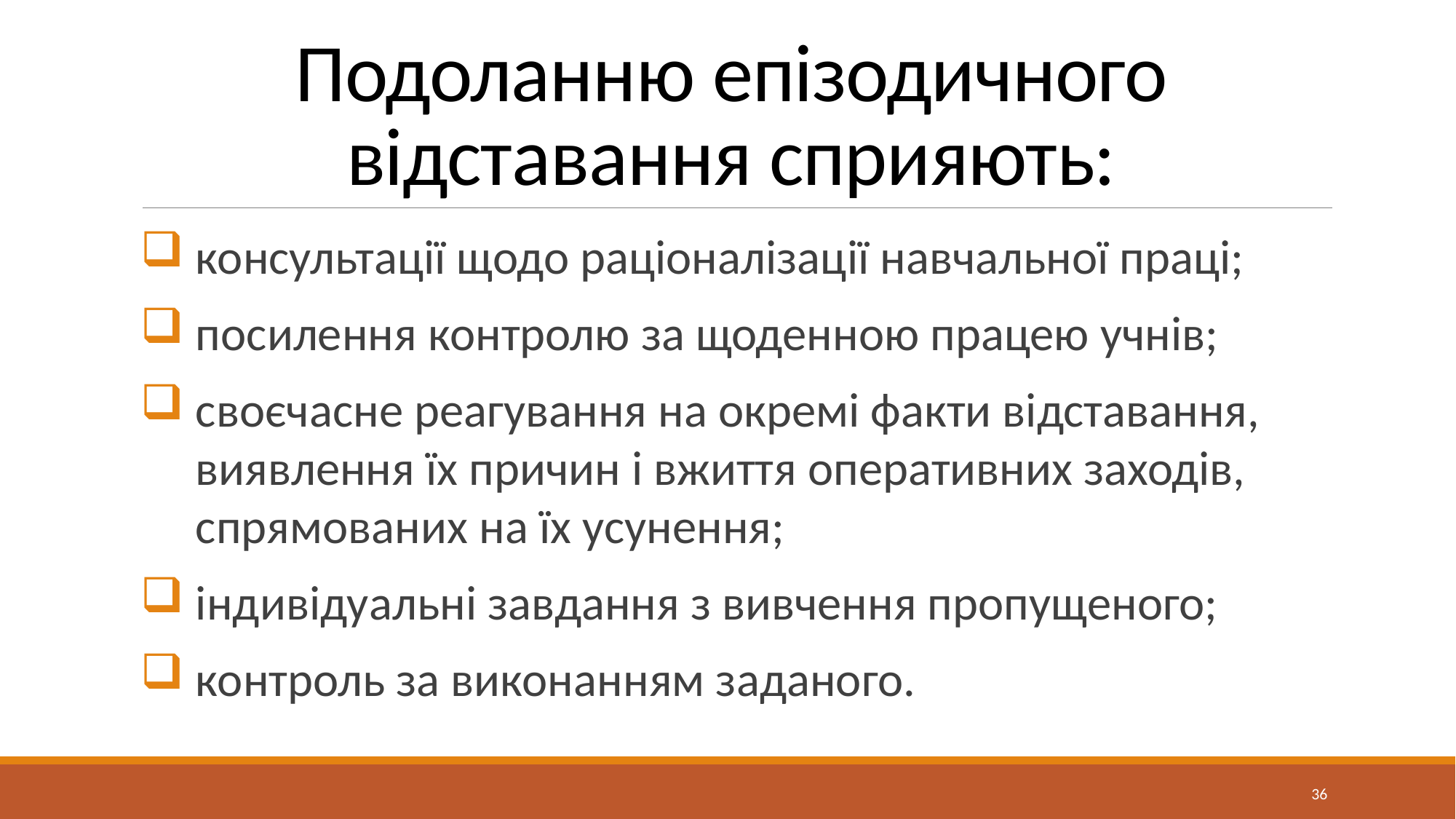

# Подоланню епізодичного відставання сприяють:
консультації щодо раціоналізації навчальної праці;
посилення контролю за щоденною працею учнів;
своєчасне реагування на окремі факти відставання, виявлення їх причин і вжиття оперативних заходів, спрямованих на їх усунення;
індивідуальні завдання з вивчення пропущеного;
контроль за виконанням заданого.
36